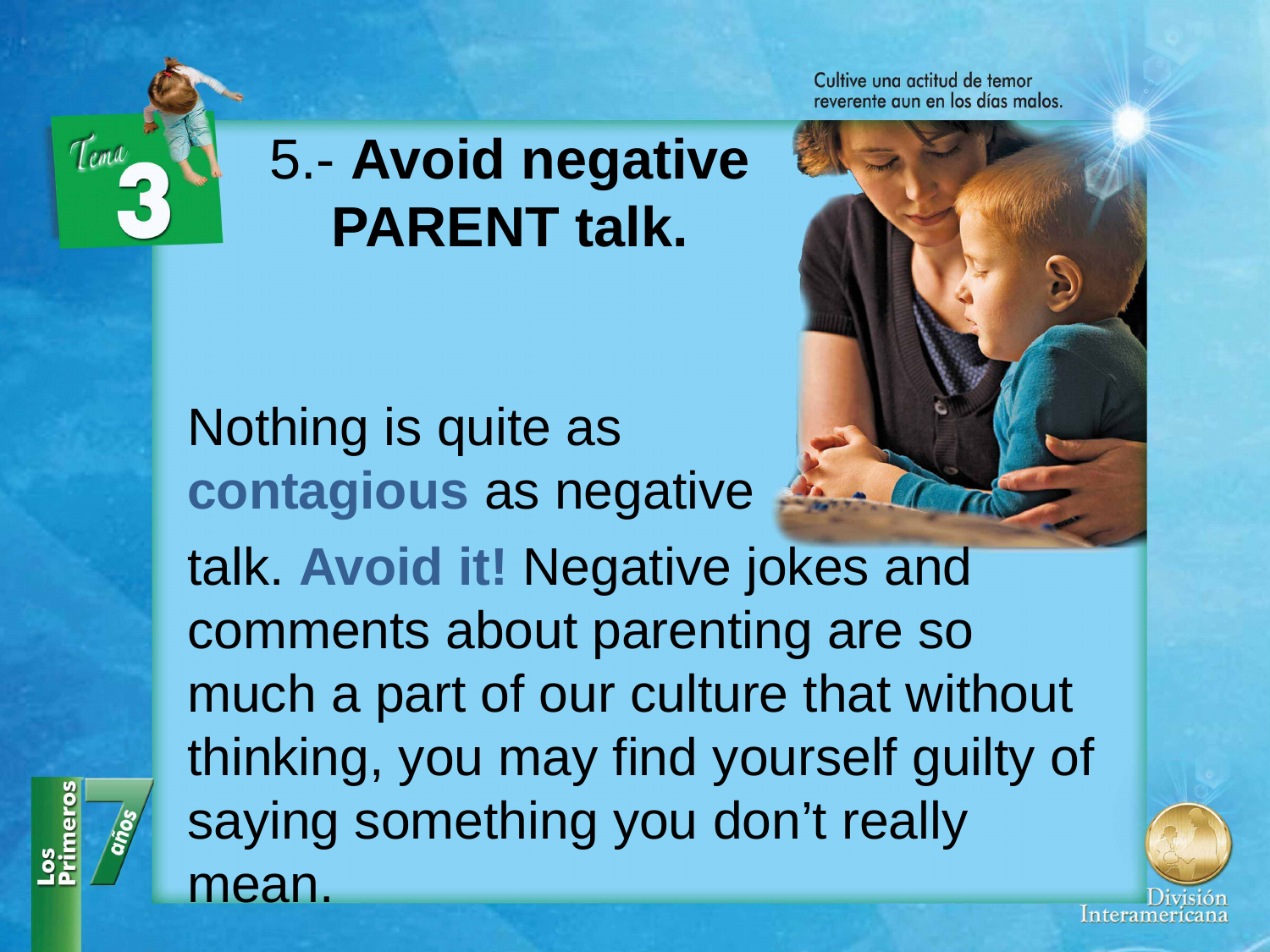

5.- Avoid negative PARENT talk.
Nothing is quite as contagious as negative
talk. Avoid it! Negative jokes and comments about parenting are so much a part of our culture that without thinking, you may find yourself guilty of saying something you don’t really mean.